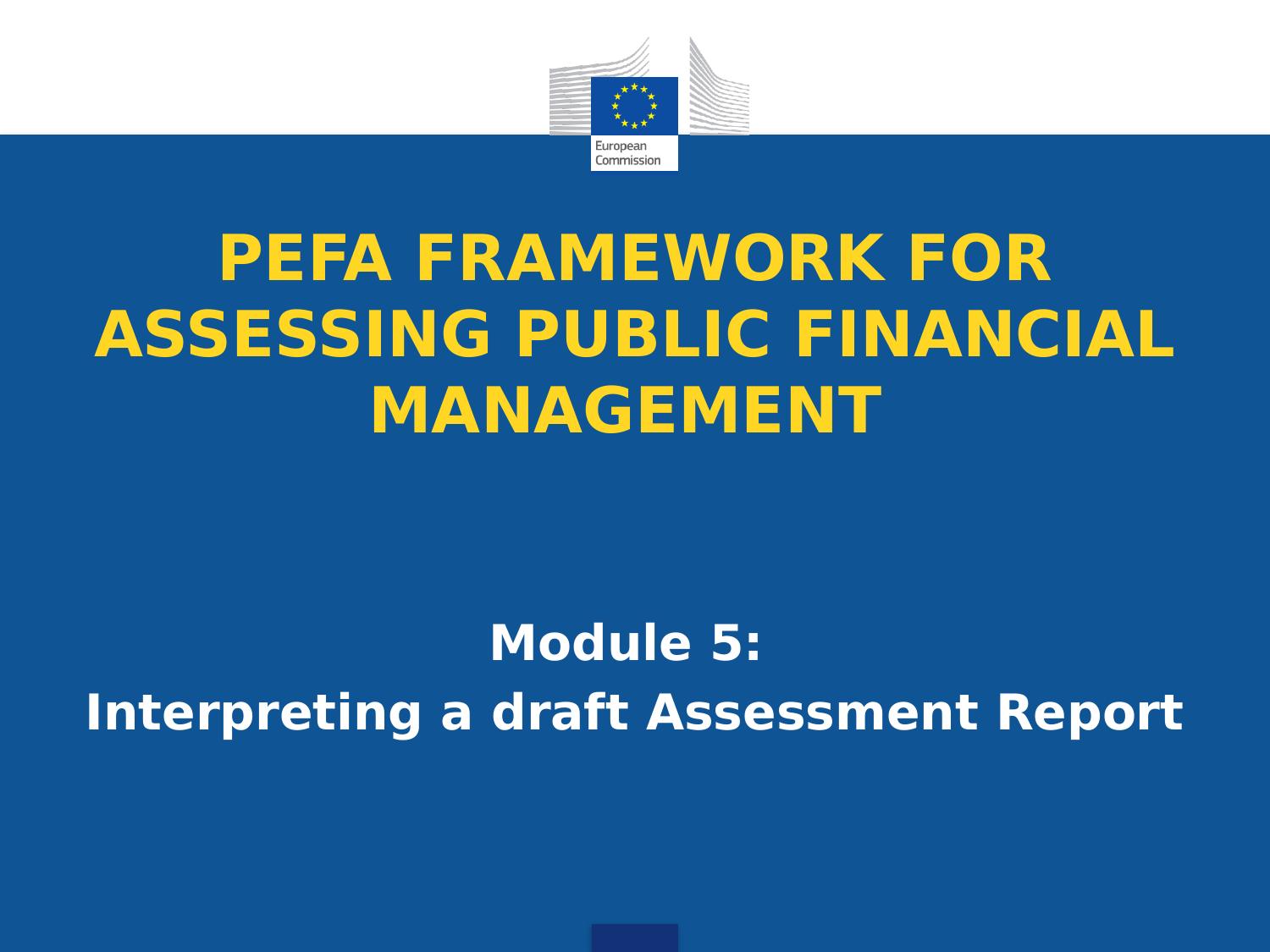

# PEFA FRAMEWORK FOR ASSESSING PUBLIC FINANCIAL MANAGEMENT

Module 5:
Interpreting a draft Assessment Report